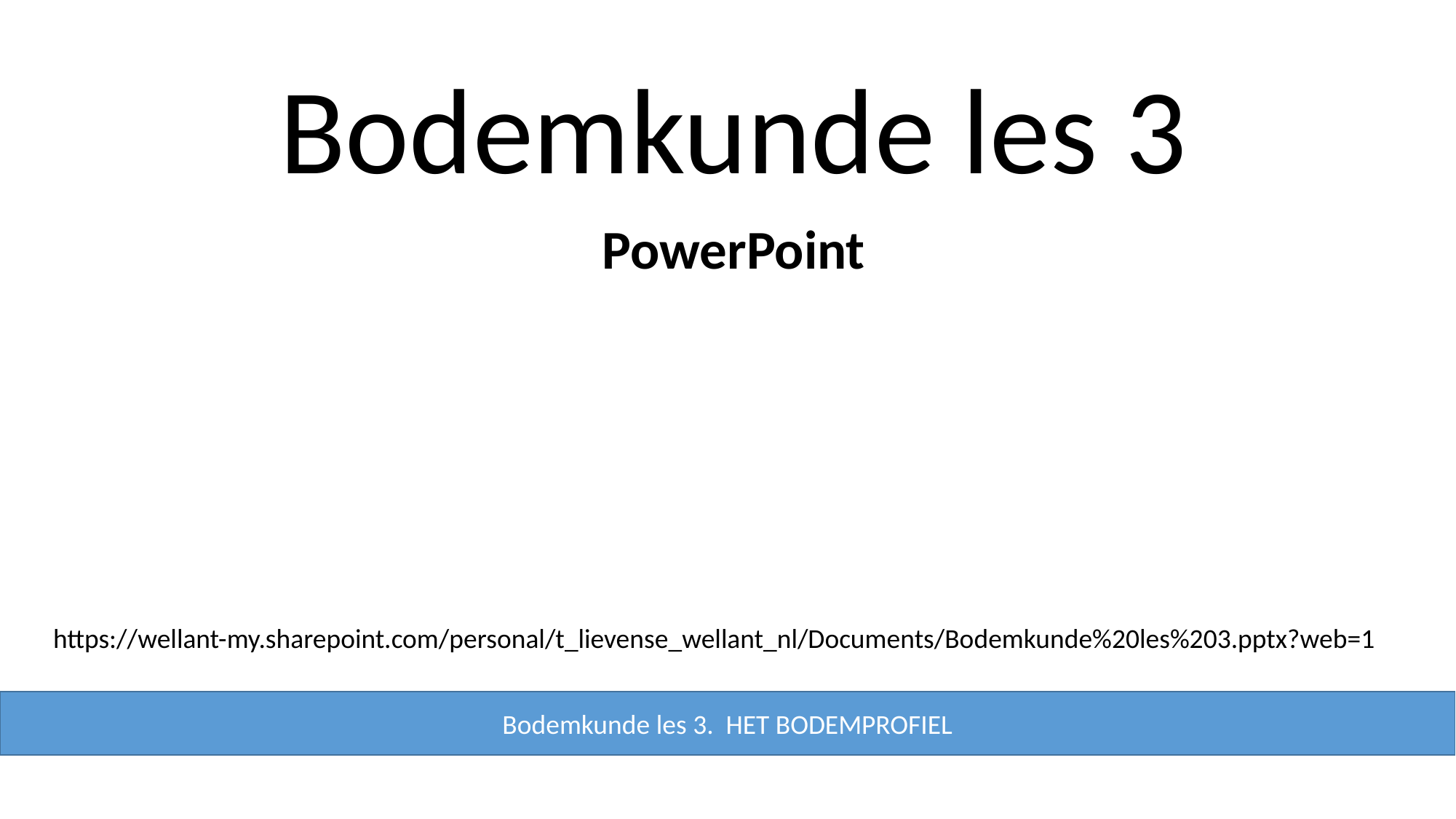

# Bodemkunde les 3
PowerPoint
https://wellant-my.sharepoint.com/personal/t_lievense_wellant_nl/Documents/Bodemkunde%20les%203.pptx?web=1
Bodemkunde les 3.  HET BODEMPROFIEL